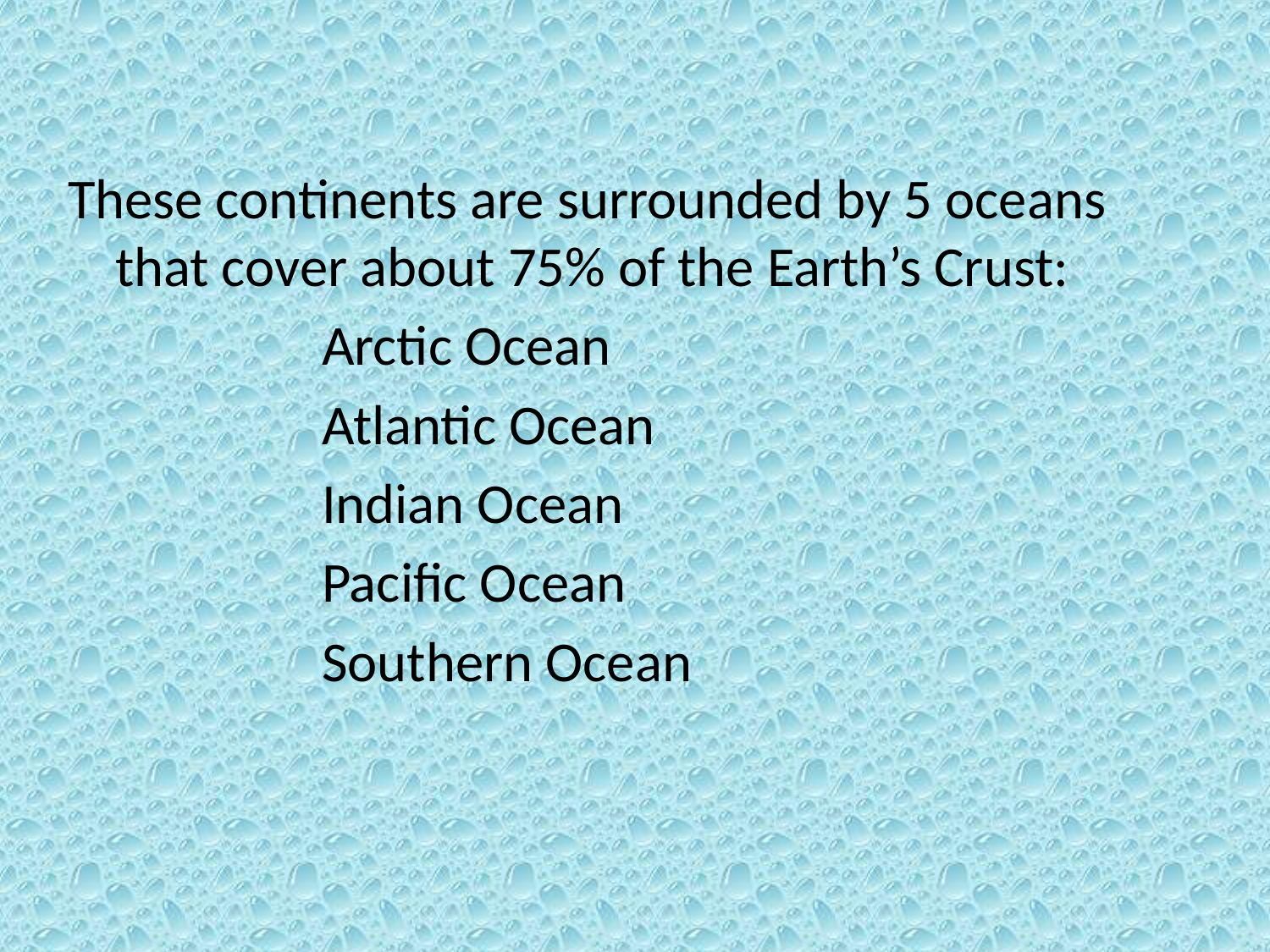

These continents are surrounded by 5 oceans that cover about 75% of the Earth’s Crust:
Arctic Ocean
		Atlantic Ocean
		Indian Ocean
		Pacific Ocean
		Southern Ocean